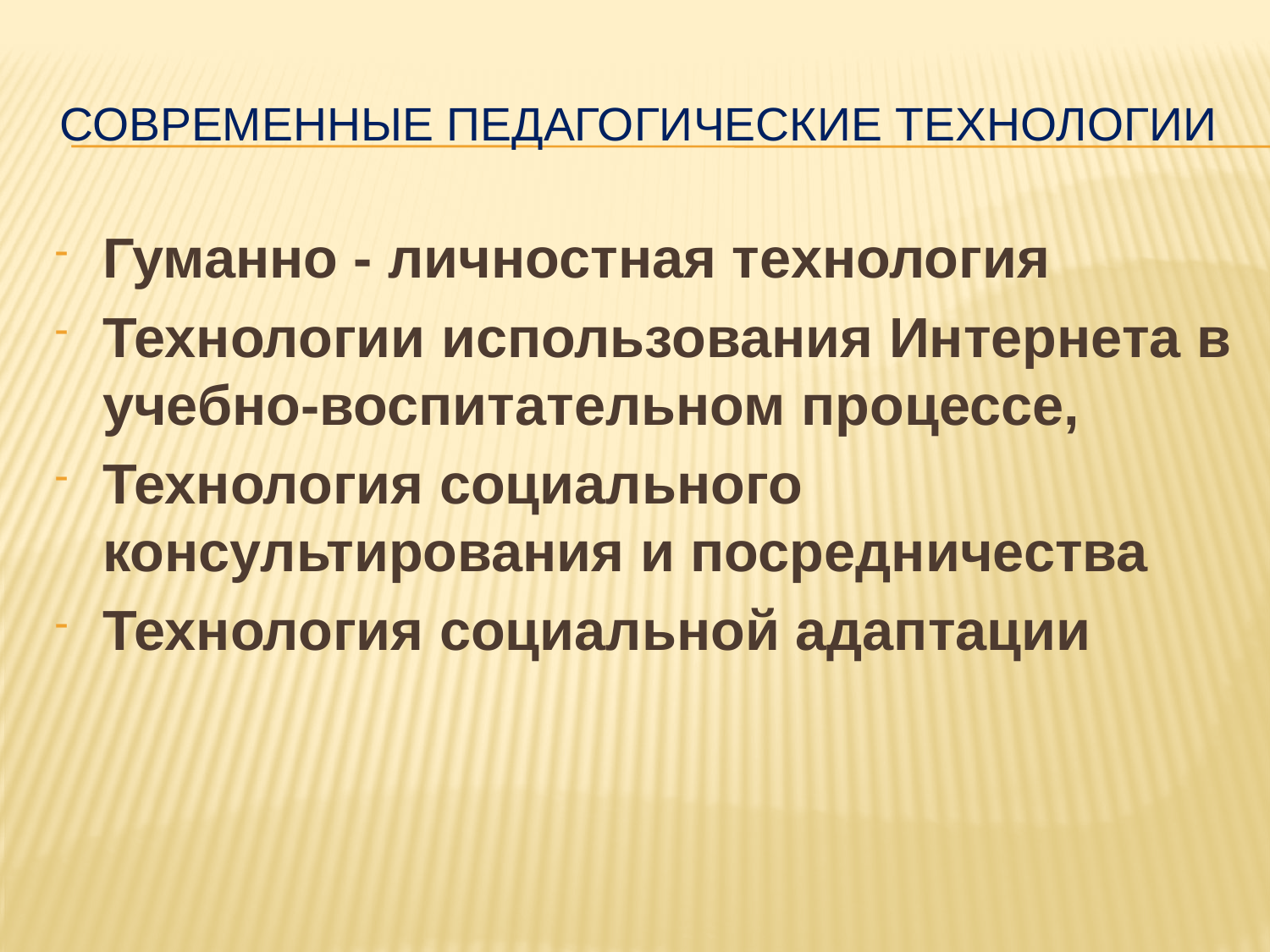

# Современные педагогические технологии
Гуманно - личностная технология
Технологии использования Интернета в учебно-воспитательном процессе,
Технология социального консультирования и посредничества
Технология социальной адаптации